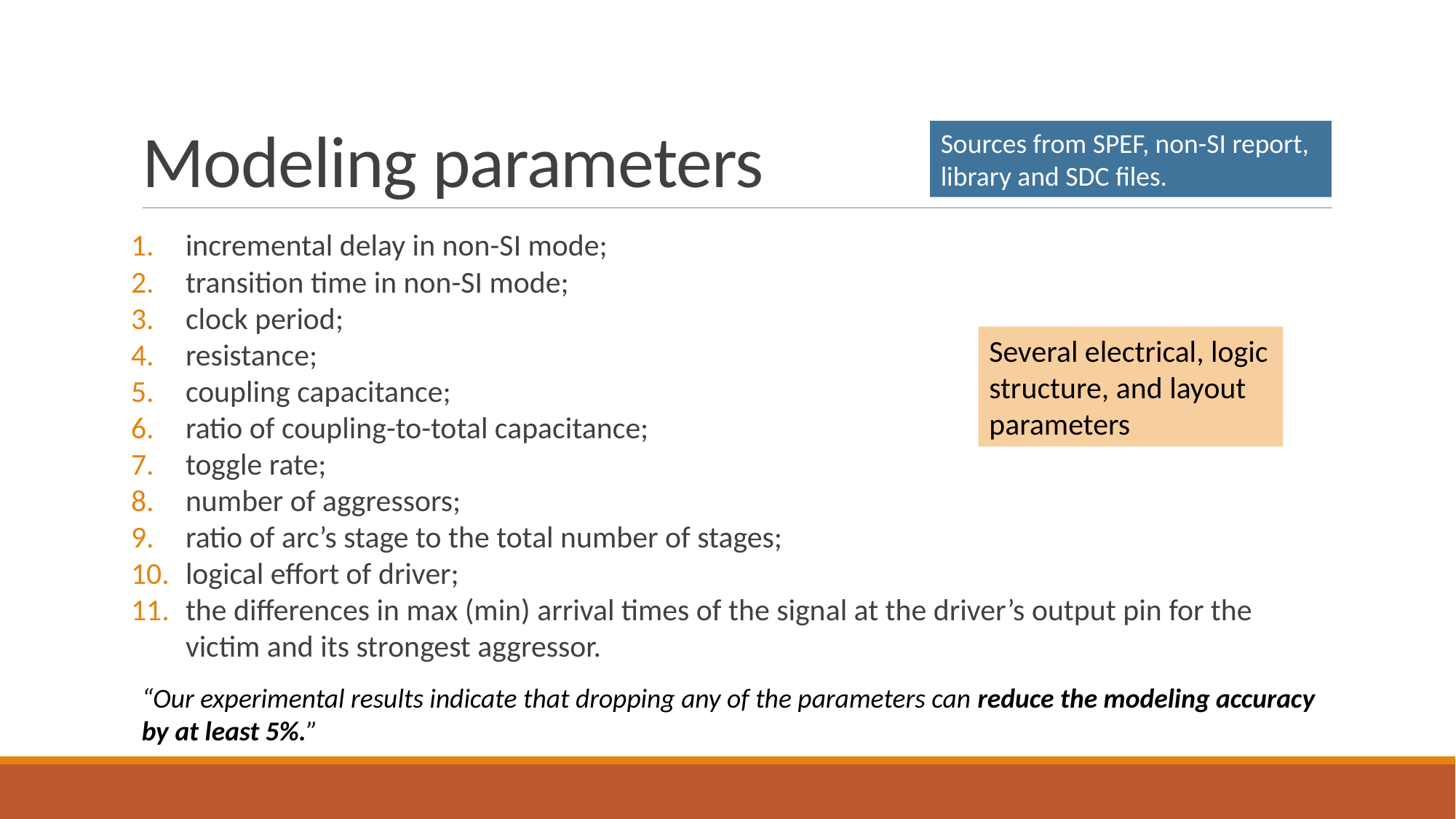

# Modeling parameters
Sources from SPEF, non-SI report, library and SDC files.
incremental delay in non-SI mode;
transition time in non-SI mode;
clock period;
resistance;
coupling capacitance;
ratio of coupling-to-total capacitance;
toggle rate;
number of aggressors;
ratio of arc’s stage to the total number of stages;
logical effort of driver;
the differences in max (min) arrival times of the signal at the driver’s output pin for the victim and its strongest aggressor.

Several electrical, logic structure, and layout parameters
“Our experimental results indicate that dropping any of the parameters can reduce the modeling accuracy by at least 5%.”